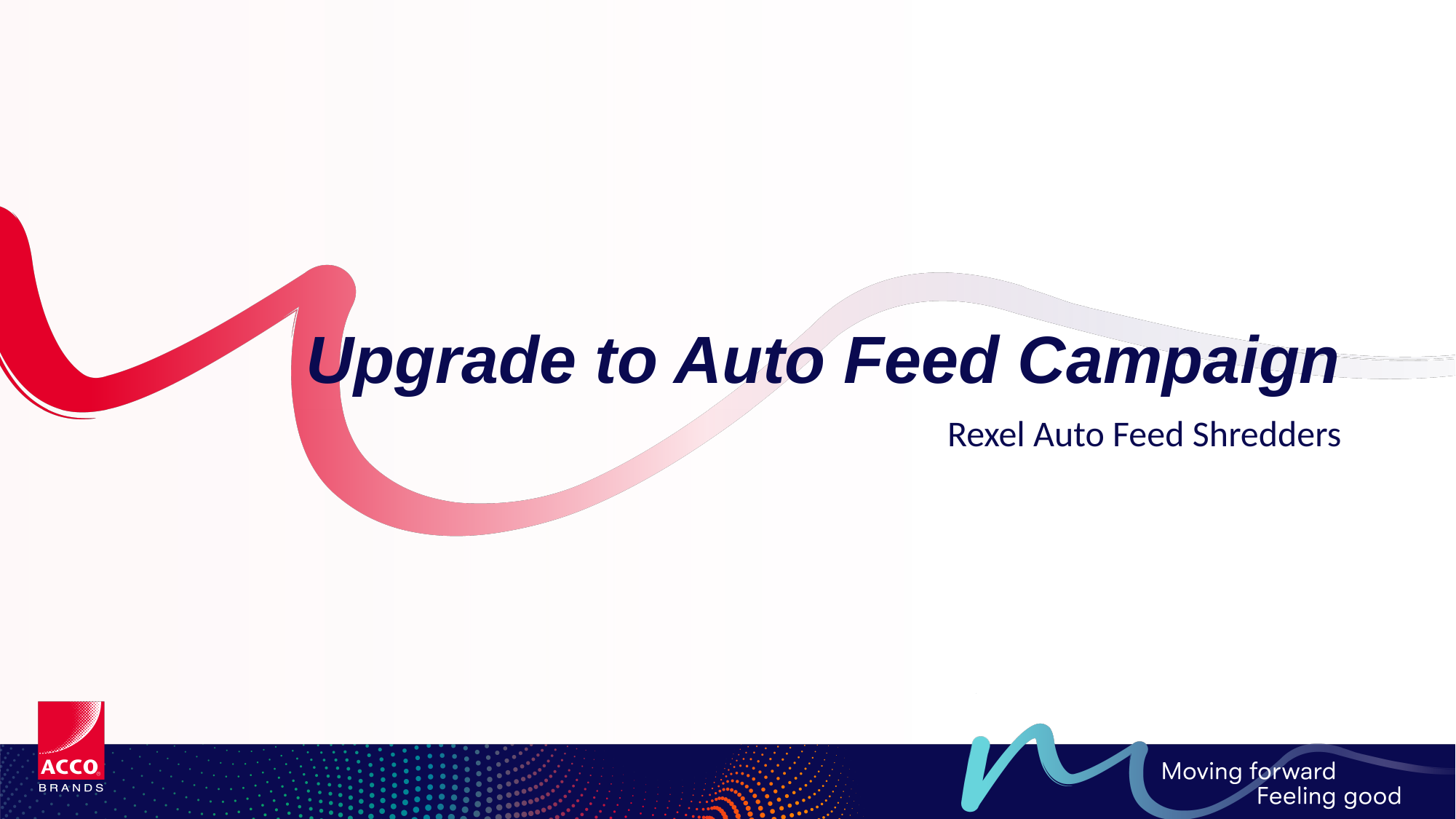

# Upgrade to Auto Feed Campaign
Rexel Auto Feed Shredders